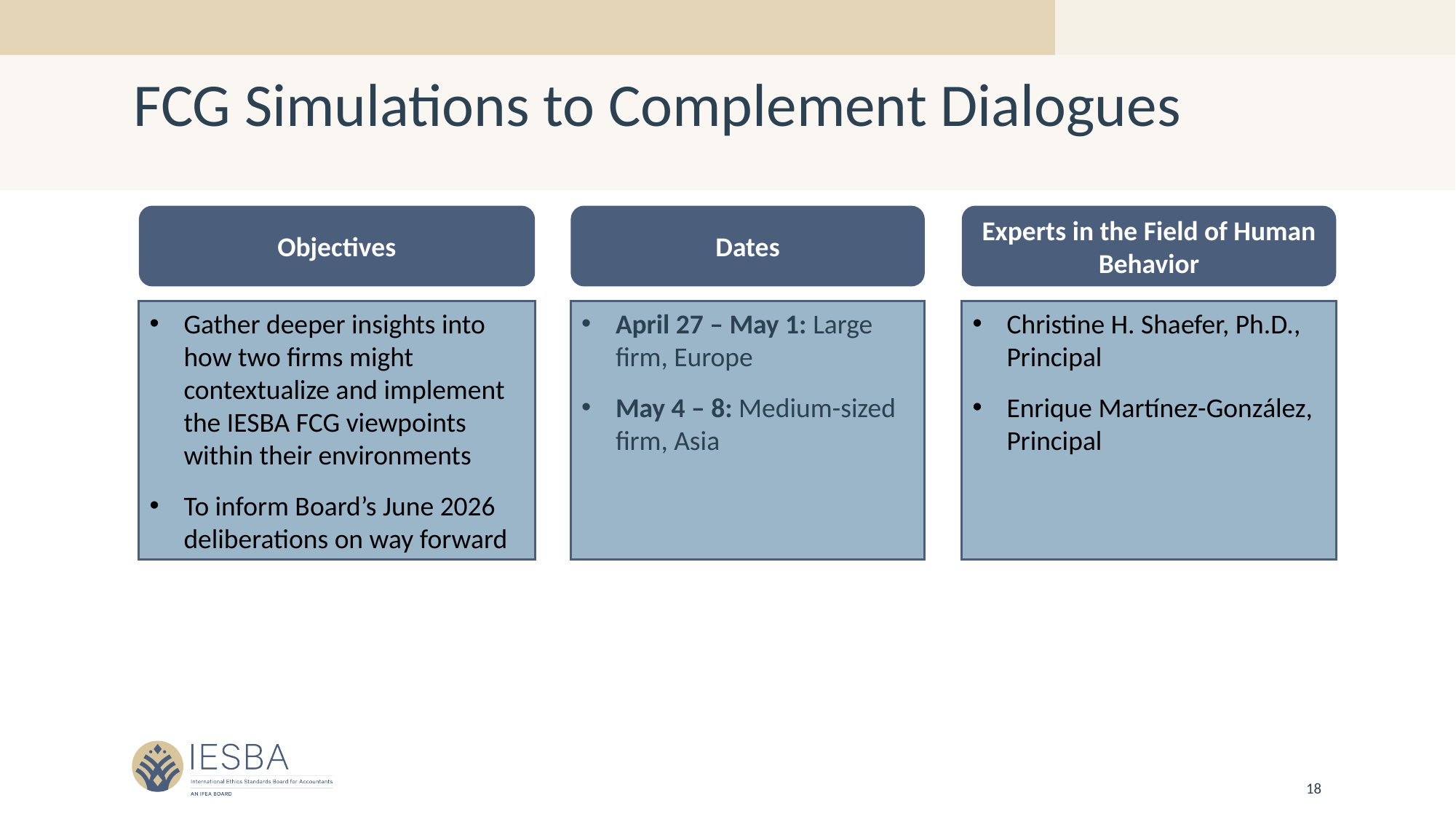

# FCG Simulations to Complement Dialogues
Objectives
Dates
Experts in the Field of Human Behavior
Gather deeper insights into how two firms might contextualize and implement the IESBA FCG viewpoints within their environments
To inform Board’s June 2026 deliberations on way forward
Christine H. Shaefer, Ph.D., Principal
Enrique Martínez-González, Principal
April 27 – May 1: Large firm, Europe
May 4 – 8: Medium-sized firm, Asia
18